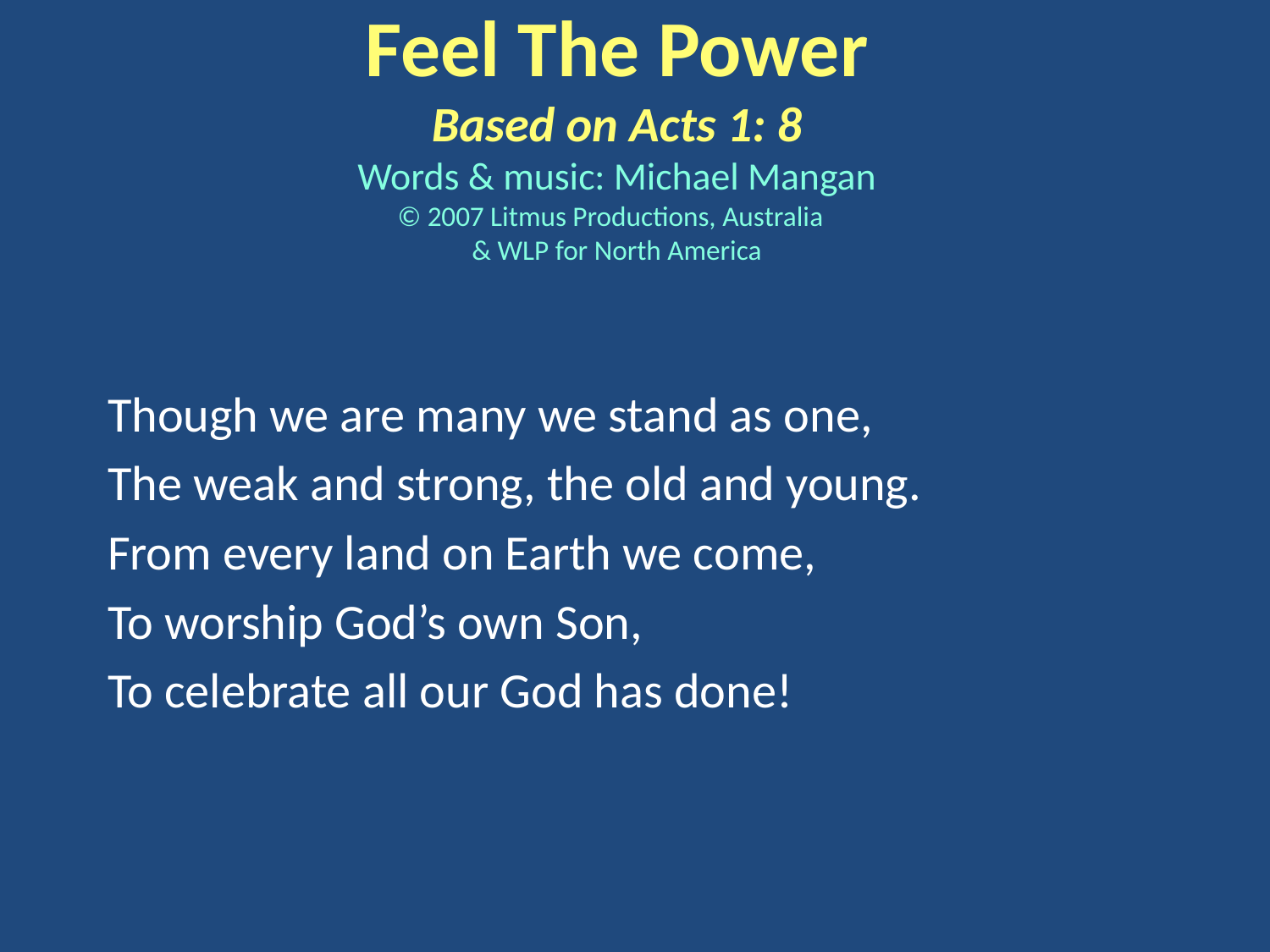

Feel The Power
Based on Acts 1: 8
Words & music: Michael Mangan
© 2007 Litmus Productions, Australia
& WLP for North America
Though we are many we stand as one,
The weak and strong, the old and young.
From every land on Earth we come,
To worship God’s own Son,
To celebrate all our God has done!